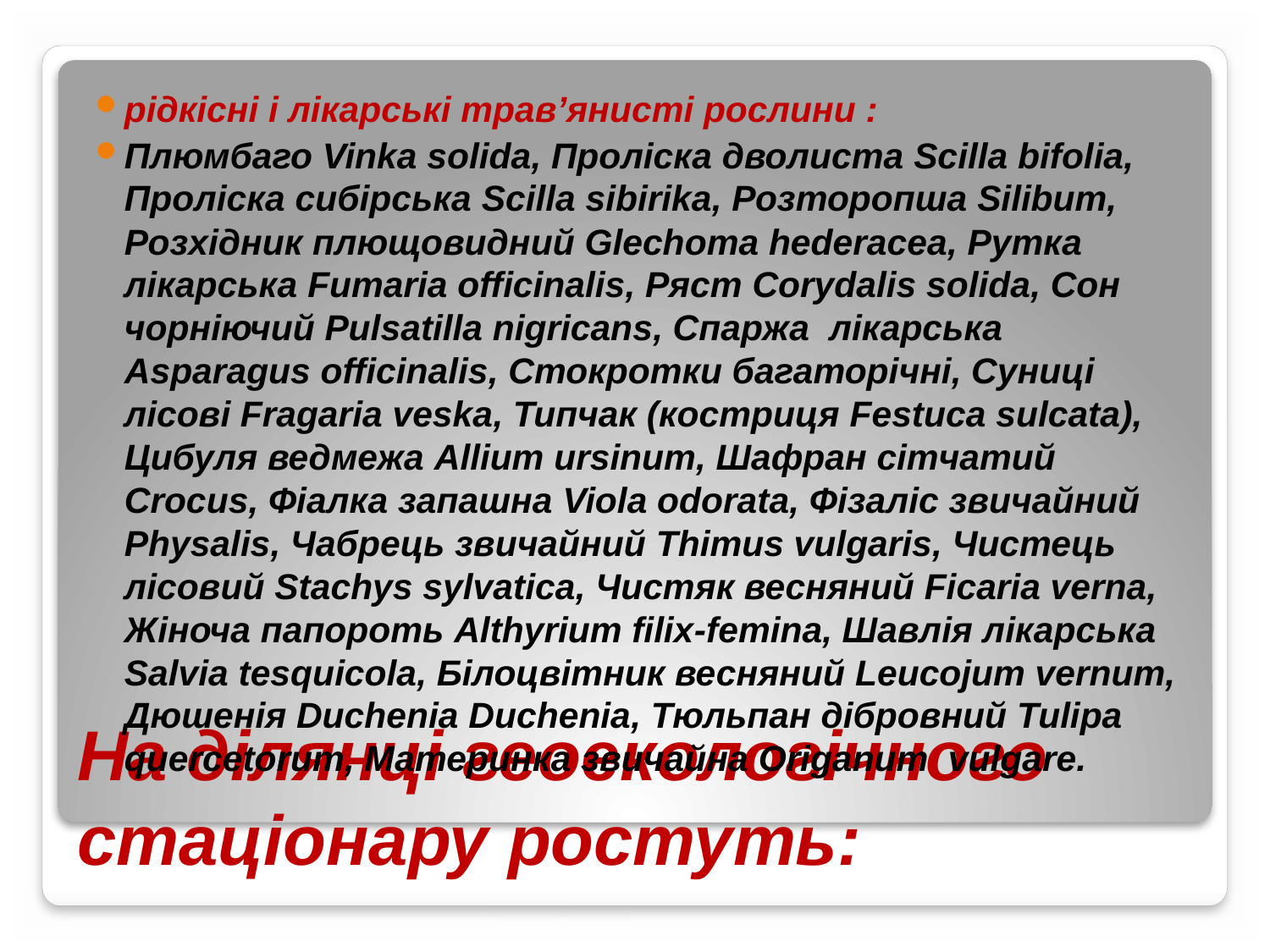

рідкісні і лікарські трав’янисті рослини :
Плюмбаго Vinka solida, Проліска дволиста Scilla bifolia, Проліска сибірська Scilla sibirika, Розторопша Silibum, Розхідник плющовидний Glechoma hederacea, Рутка лікарська Fumaria officinalis, Ряст Corydalis solida, Сон чорніючий Pulsatilla nigricans, Спаржа  лікарська Asparagus officinalis, Стокротки багаторічні, Суниці лісові Fragaria veska, Типчак (костриця Festuca sulcata), Цибуля ведмежа Allium ursinum, Шафран сітчатий Crocus, Фіалка запашна Viola odorata, Фізаліс звичайний Physalis, Чабрець звичайний Thimus vulgaris, Чистець лісовий Stachys sylvatica, Чистяк весняний Ficaria verna, Жіноча папороть Althyrium filix-femina, Шавлія лікарська Salvia tesquicola, Білоцвітник весняний Leucojum vernum, Дюшенія Duchenia Duchenia, Тюльпан дібровний Tulipa quercetorum, Материнка звичайна Origanum  vulgare.

# На ділянці геоекологічного стаціонару ростуть: